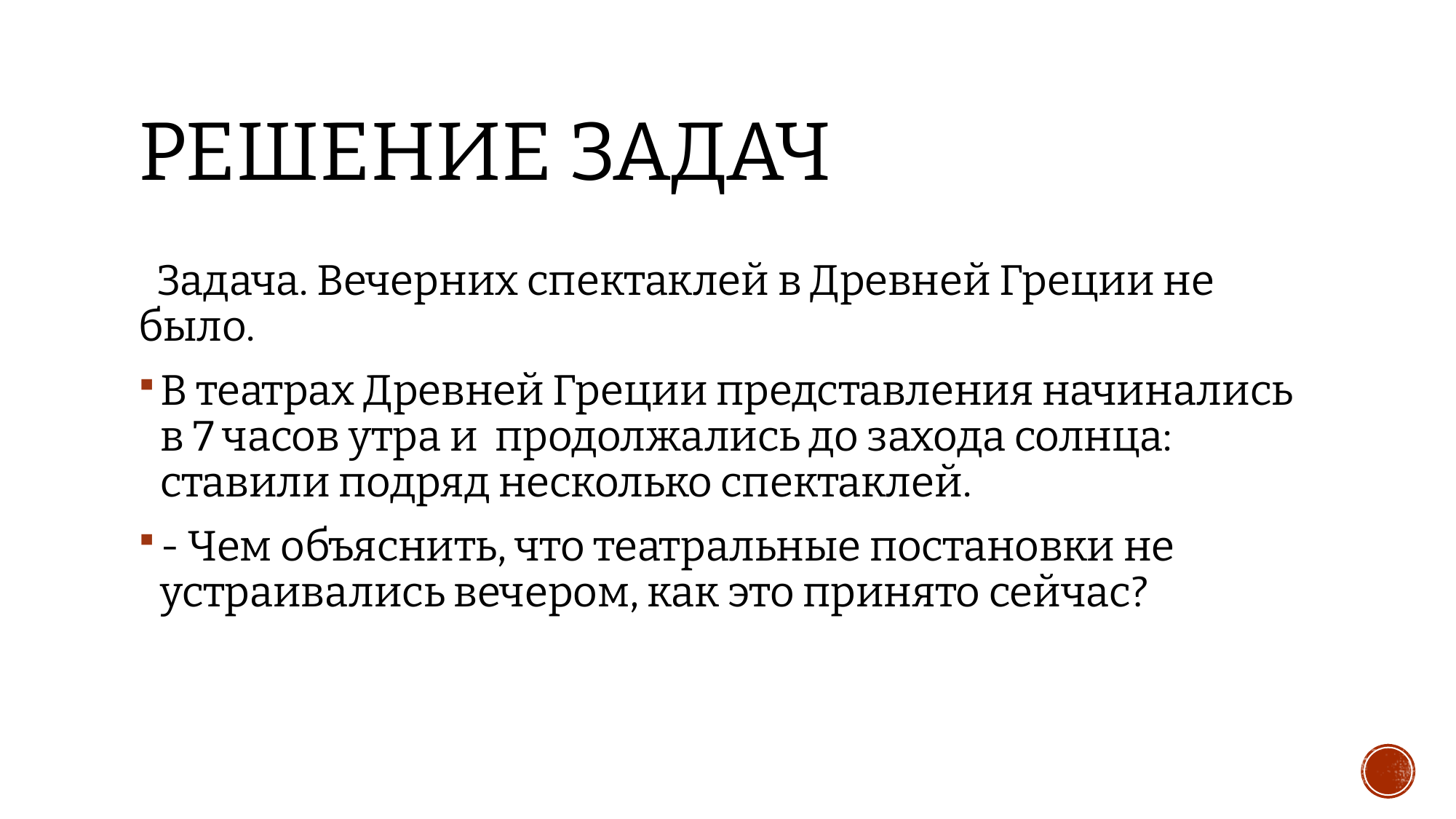

# Решение задач
   Задача. Вечерних спектаклей в Древней Греции не было.
В театрах Древней Греции представления начинались в 7 часов утра и  продолжались до захода солнца: ставили подряд несколько спектаклей.
- Чем объяснить, что театральные постановки не устраивались вечером, как это принято сейчас?